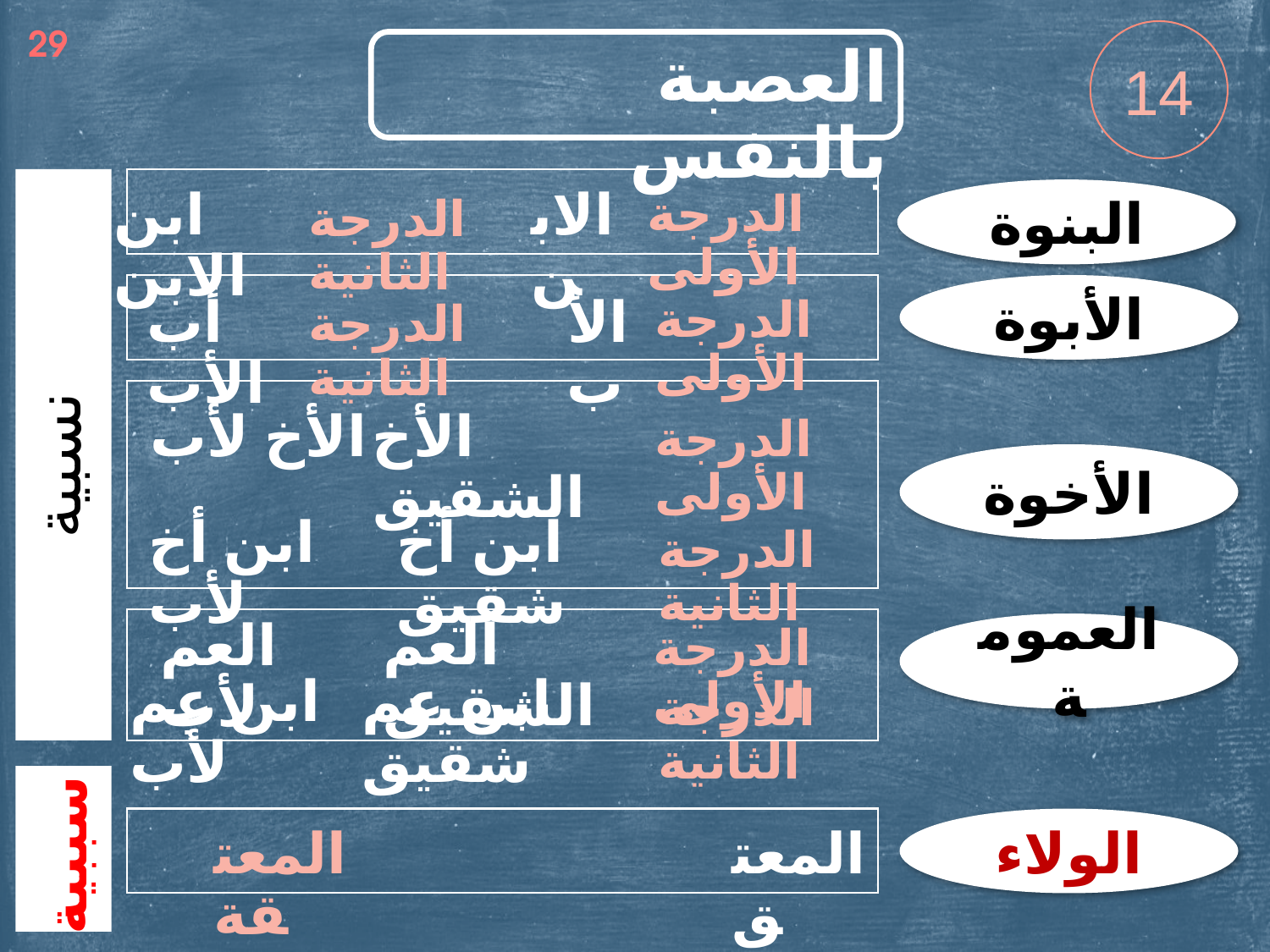

29
14

العصبة بالنفس

البنوة
ابن الابن
الابن
الدرجة الأولى
الدرجة الثانية

الأبوة
الأب
أب الأب
الدرجة الأولى
الدرجة الثانية

الأخ لأب
الأخ الشقيق
الدرجة الأولى
نسبية
الأخوة
ابن أخ لأب
ابن أخ شقيق
الدرجة الثانية

العم الشقيق
العم لأب
العمومة
الدرجة الأولى
ابن عم لأب
ابن عم شقيق
الدرجة الثانية

الولاء
سببية
المعتق
المعتقة